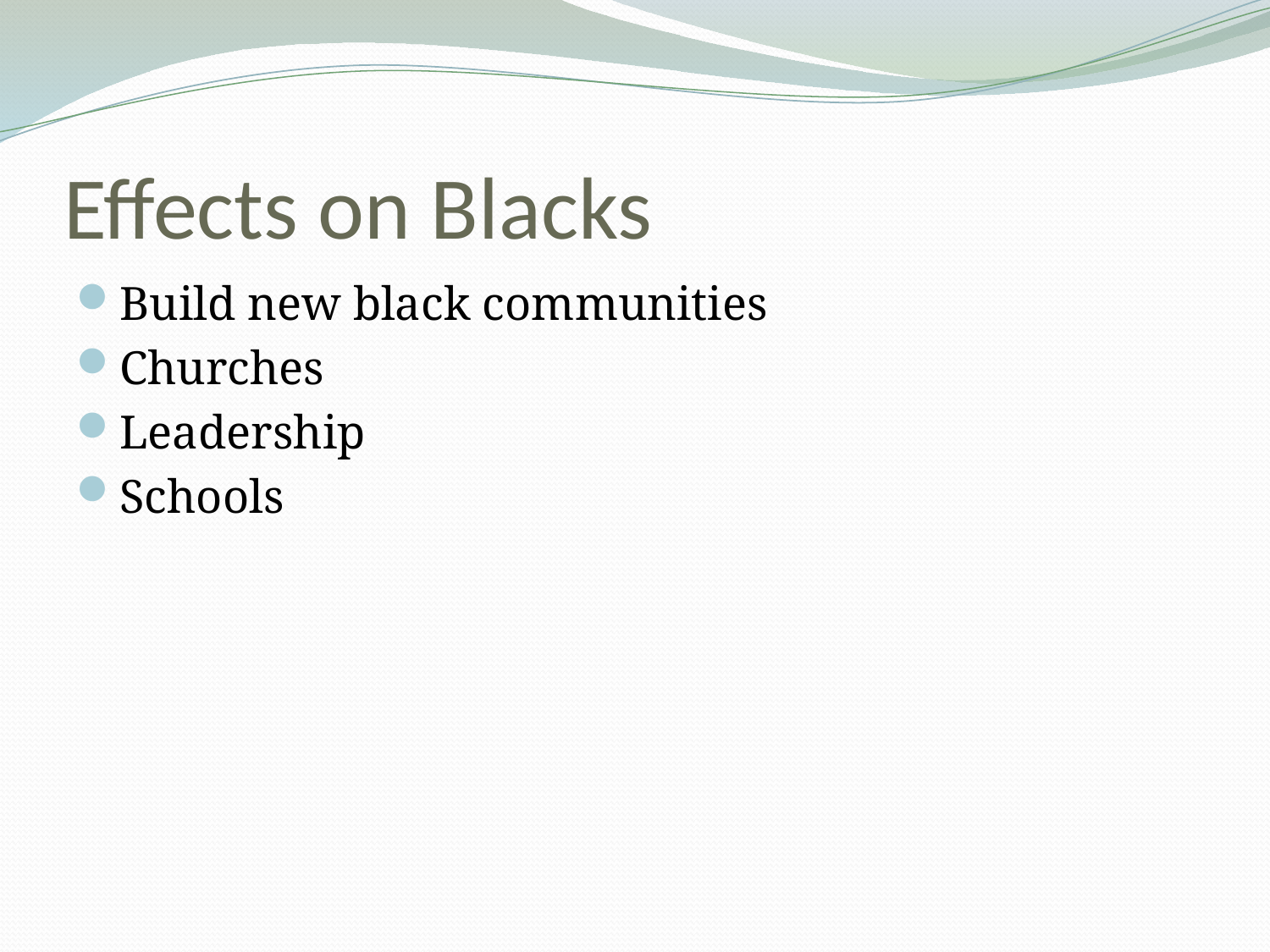

# Effects on Blacks
Build new black communities
Churches
Leadership
Schools